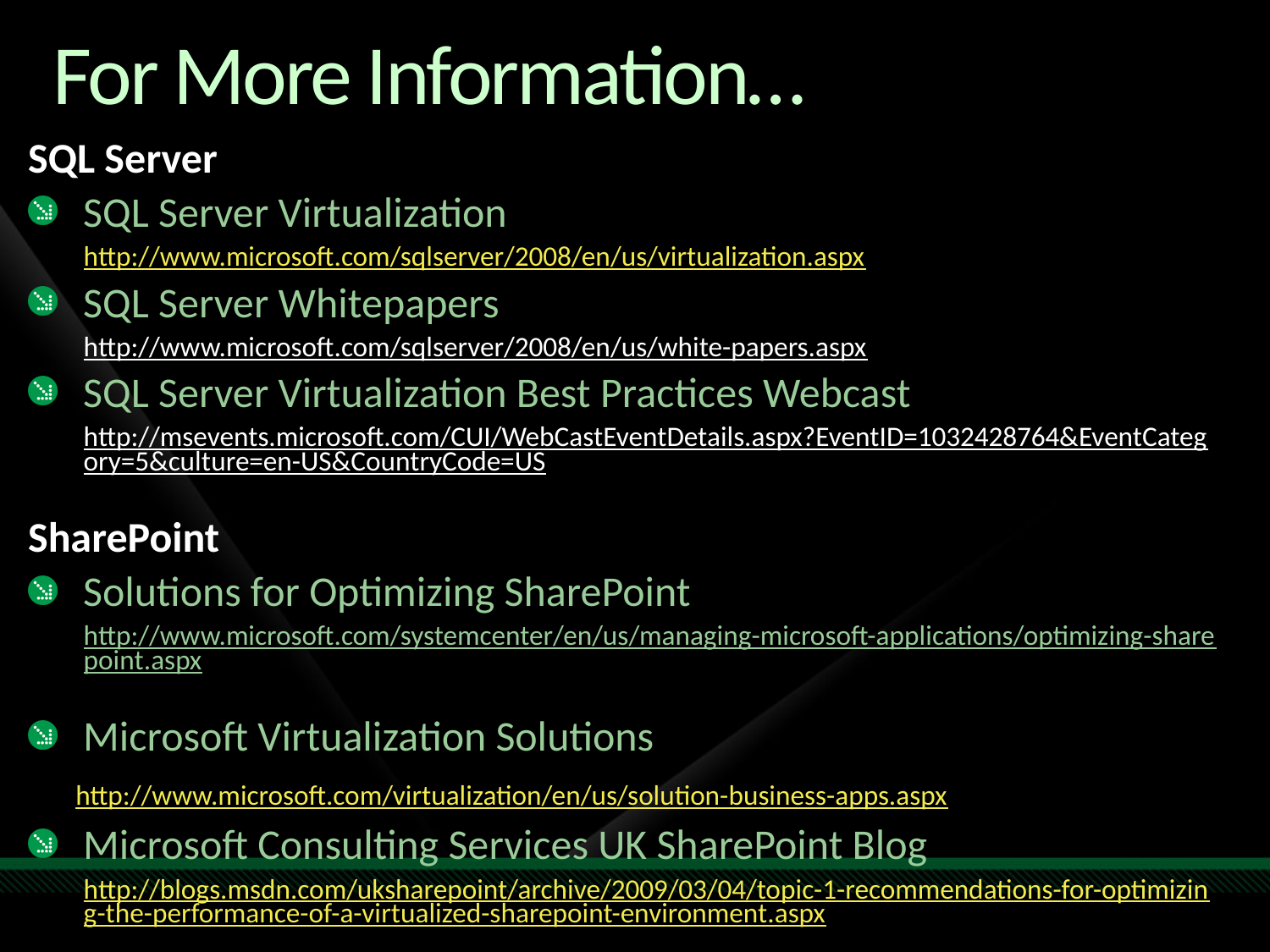

# For More Information…
SQL Server
SQL Server Virtualization
http://www.microsoft.com/sqlserver/2008/en/us/virtualization.aspx
SQL Server Whitepapers
http://www.microsoft.com/sqlserver/2008/en/us/white-papers.aspx
SQL Server Virtualization Best Practices Webcast
http://msevents.microsoft.com/CUI/WebCastEventDetails.aspx?EventID=1032428764&EventCategory=5&culture=en-US&CountryCode=US
SharePoint
Solutions for Optimizing SharePoint
http://www.microsoft.com/systemcenter/en/us/managing-microsoft-applications/optimizing-sharepoint.aspx
Microsoft Virtualization Solutions
	http://www.microsoft.com/virtualization/en/us/solution-business-apps.aspx
Microsoft Consulting Services UK SharePoint Blog
http://blogs.msdn.com/uksharepoint/archive/2009/03/04/topic-1-recommendations-for-optimizing-the-performance-of-a-virtualized-sharepoint-environment.aspx